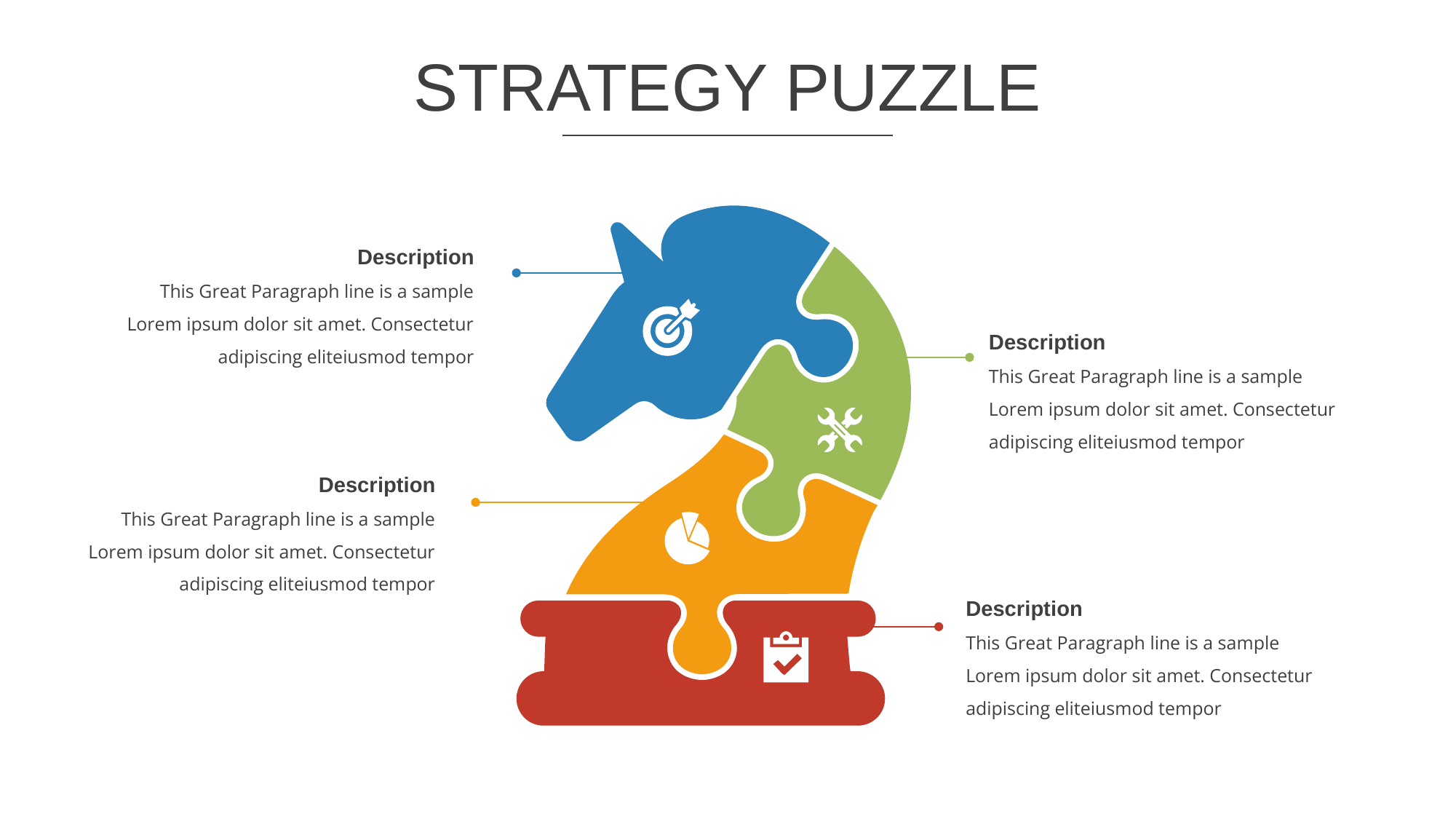

# STRATEGY PUZZLE

Description

This Great Paragraph line is a sample Lorem ipsum dolor sit amet. Consectetur adipiscing eliteiusmod tempor

Description
This Great Paragraph line is a sample Lorem ipsum dolor sit amet. Consectetur adipiscing eliteiusmod tempor

Description
This Great Paragraph line is a sample Lorem ipsum dolor sit amet. Consectetur adipiscing eliteiusmod tempor

Description

This Great Paragraph line is a sample Lorem ipsum dolor sit amet. Consectetur adipiscing eliteiusmod tempor